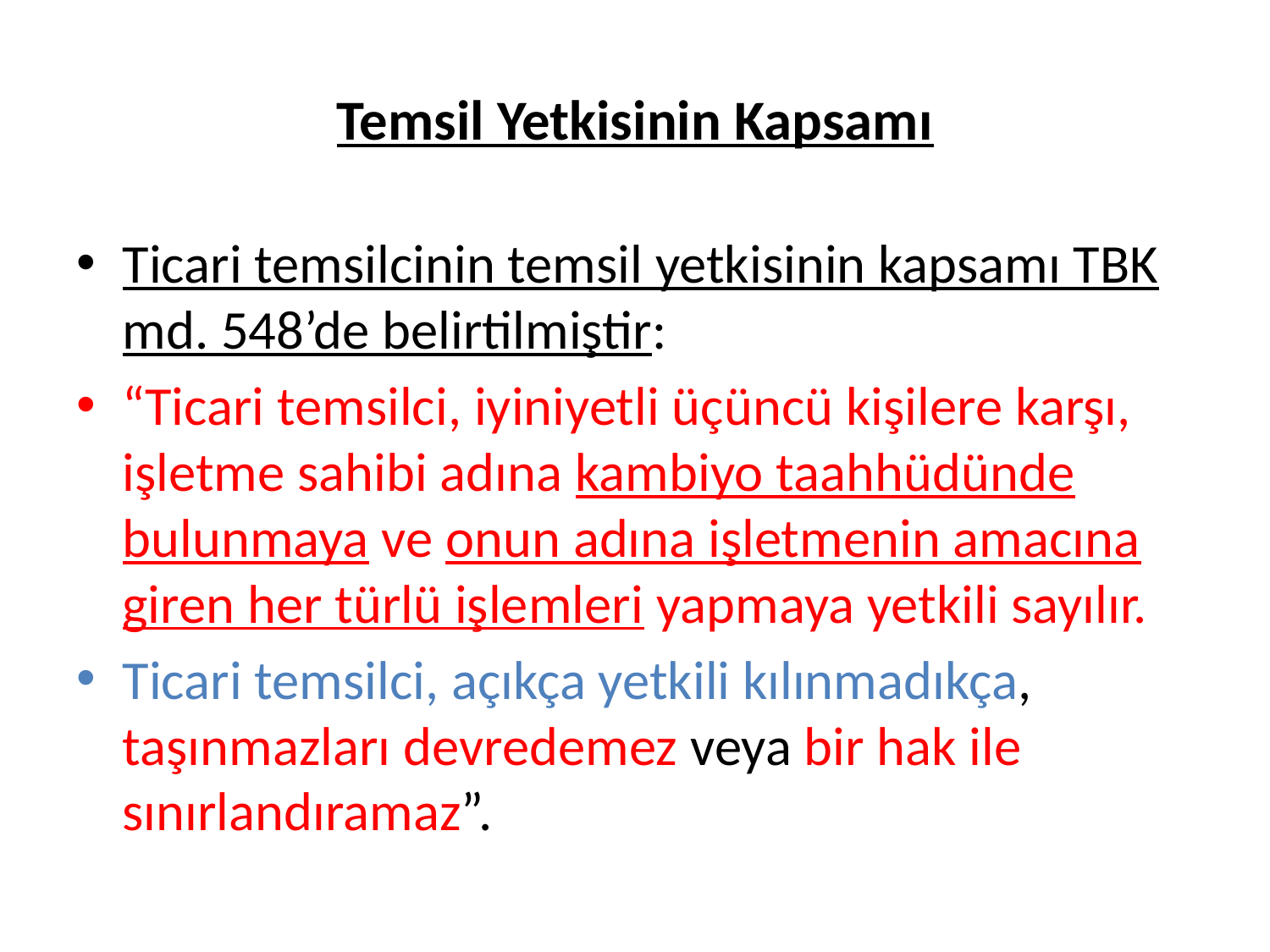

# Temsil Yetkisinin Kapsamı
Ticari temsilcinin temsil yetkisinin kapsamı TBK md. 548’de belirtilmiştir:
“Ticari temsilci, iyiniyetli üçüncü kişilere karşı, işletme sahibi adına kambiyo taahhüdünde bulunmaya ve onun adına işletmenin amacına giren her türlü işlemleri yapmaya yetkili sayılır.
Ticari temsilci, açıkça yetkili kılınmadıkça, taşınmazları devredemez veya bir hak ile sınırlandıramaz”.